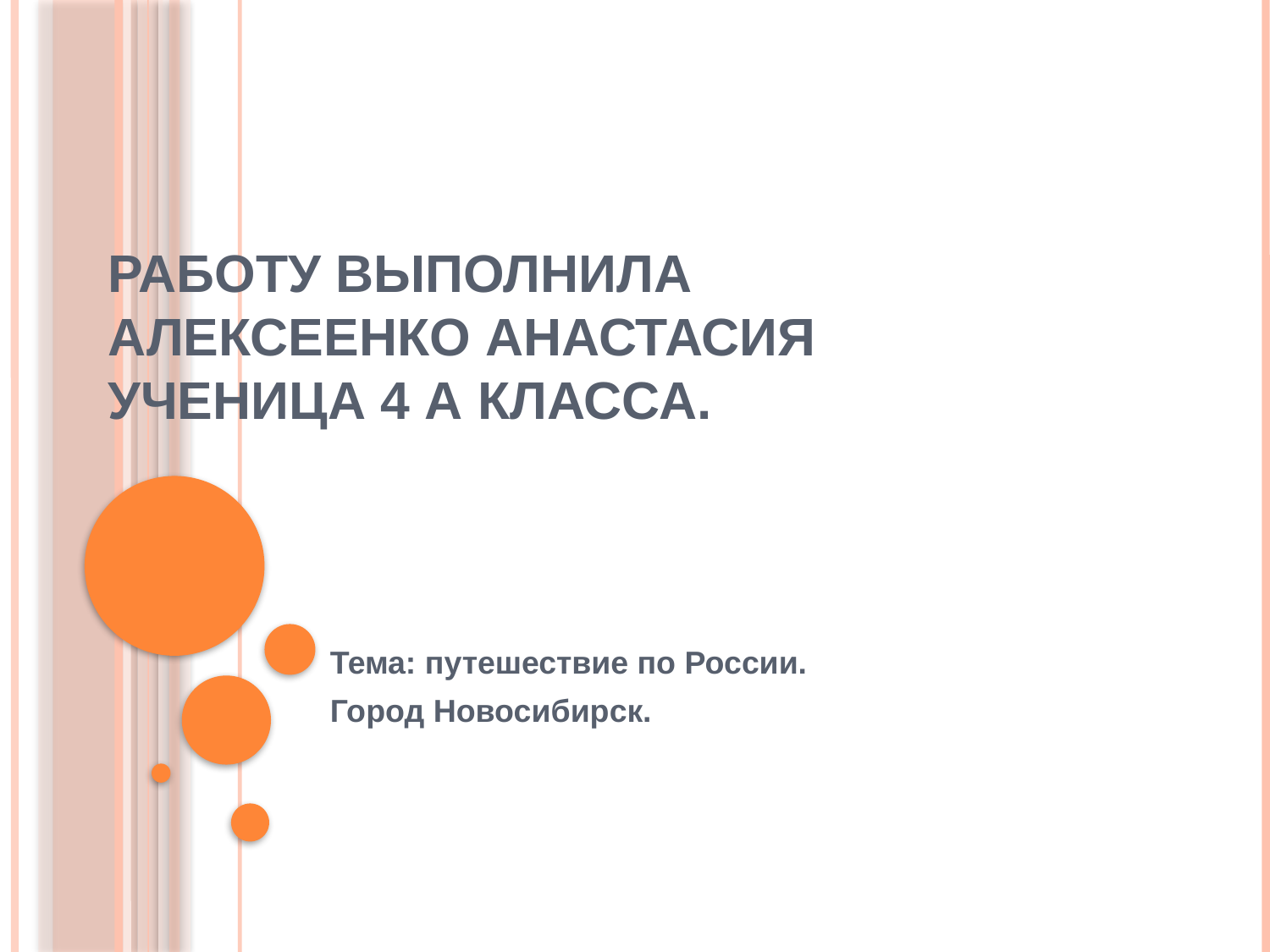

# Работу выполнила Алексеенко Анастасия ученица 4 а класса.
Тема: путешествие по России.
Город Новосибирск.